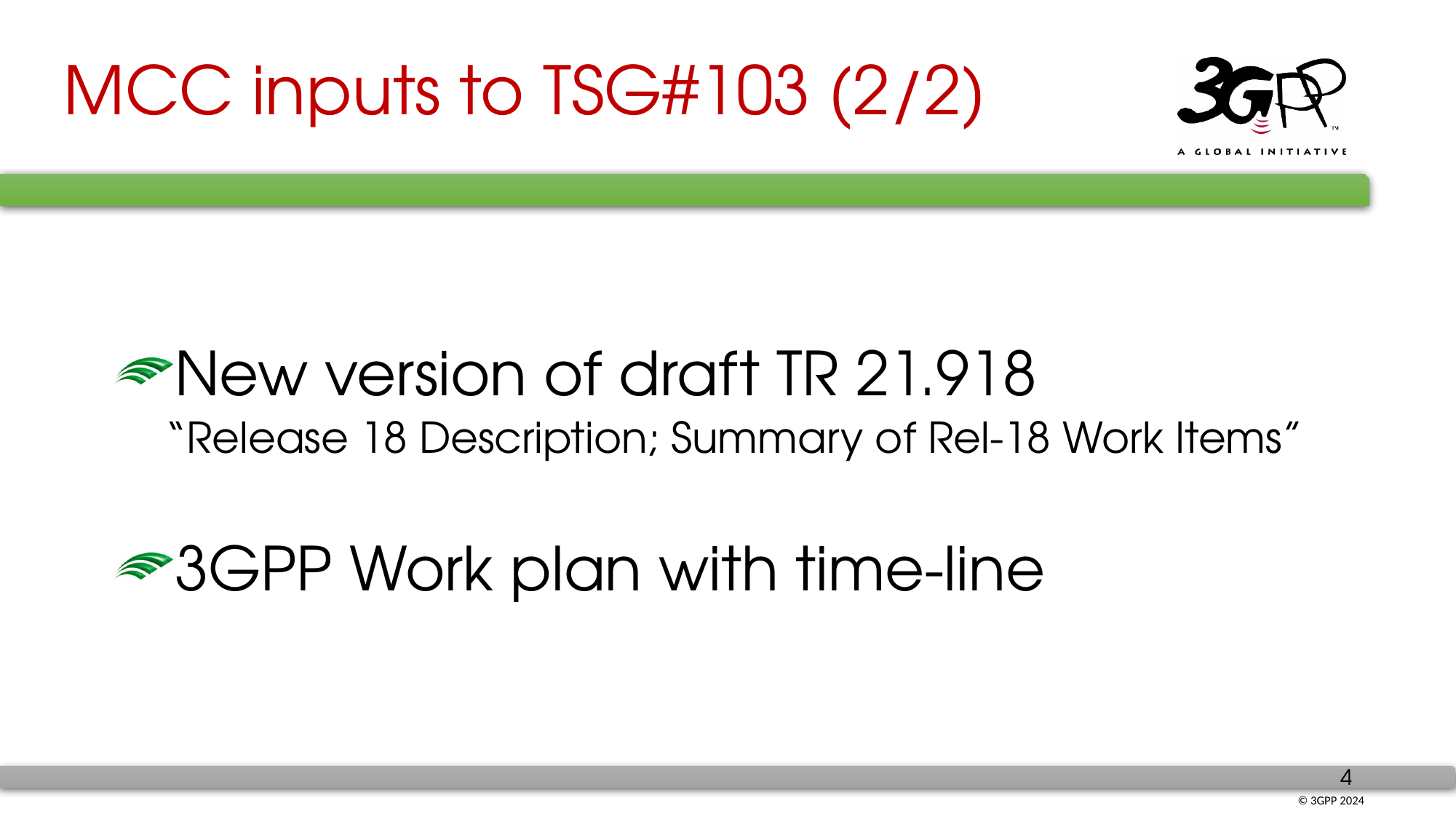

# MCC inputs to TSG#103 (2/2)

New version of draft TR 21.918
“Release 18 Description; Summary of Rel-18 Work Items”

3GPP Work plan with time-line